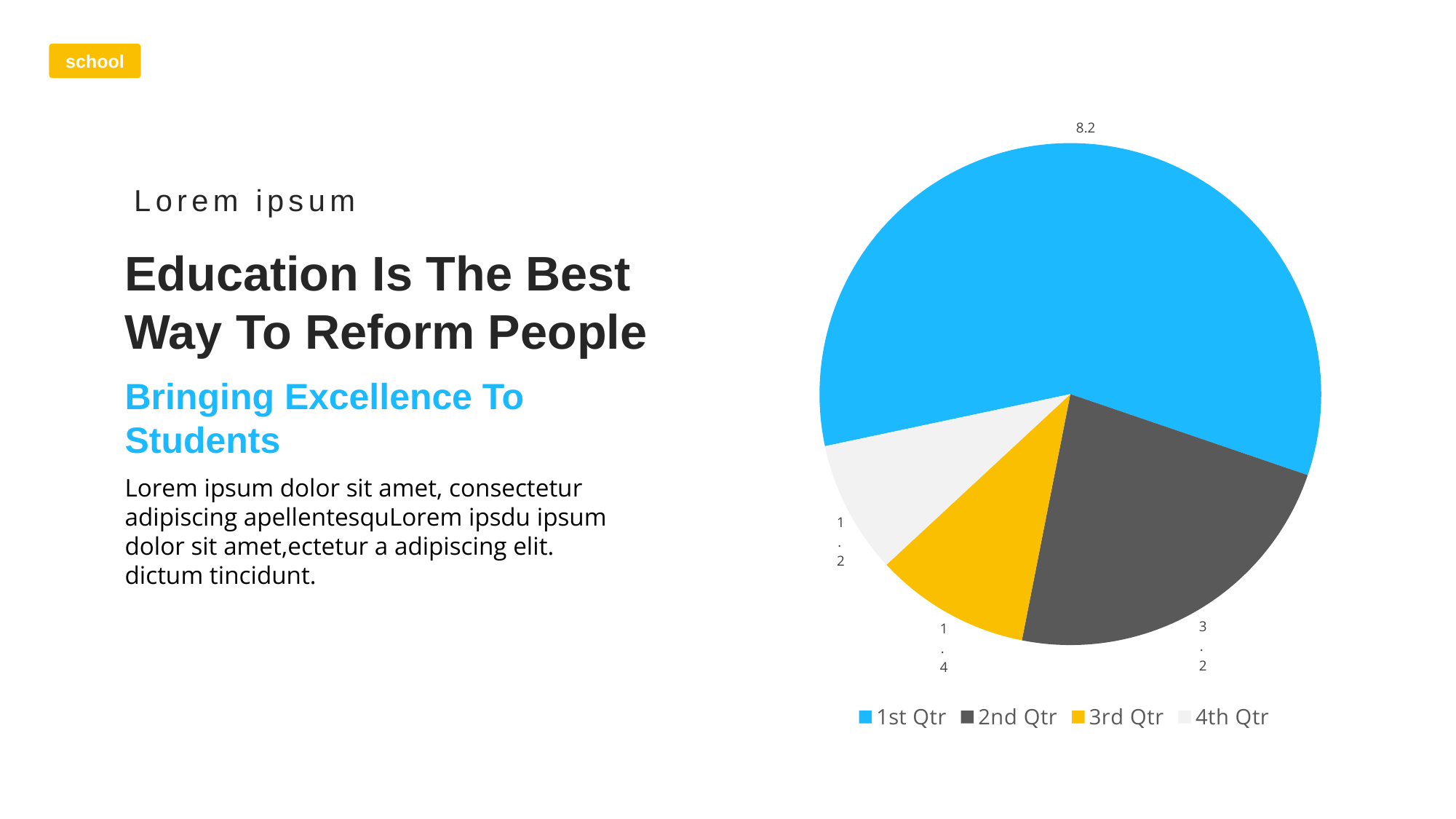

school

### Chart

| Category | Sales |
|---|---|
| 1st Qtr | 8.2 |
| 2nd Qtr | 3.2 |
| 3rd Qtr | 1.4 |
| 4th Qtr | 1.2 |
Lorem ipsum
Education Is The Best Way To Reform People
Bringing Excellence To Students
Lorem ipsum dolor sit amet, consectetur adipiscing apellentesquLorem ipsdu ipsum dolor sit amet,ectetur a adipiscing elit. dictum tincidunt.